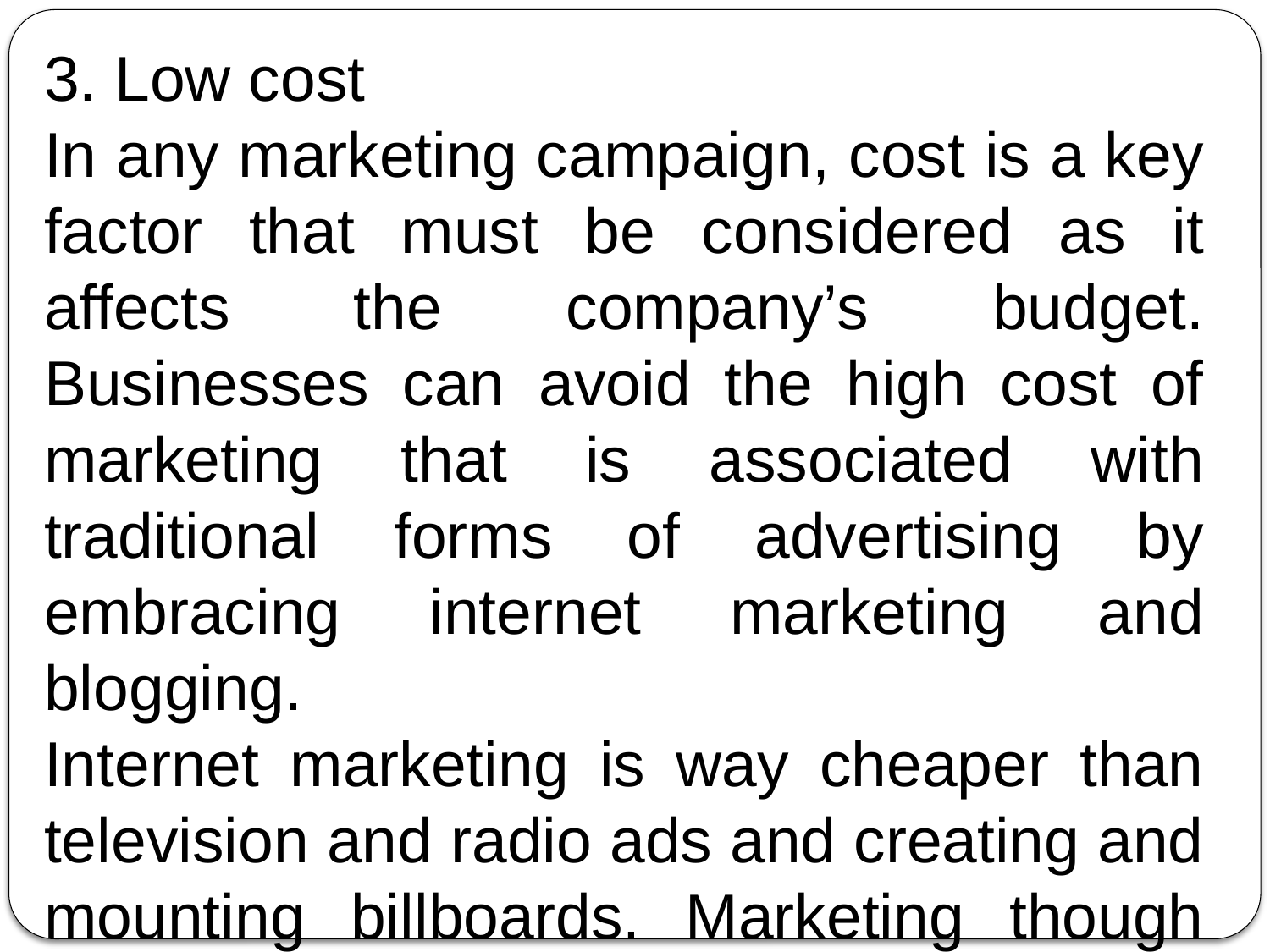

3. Low cost
In any marketing campaign, cost is a key factor that must be considered as it affects the company’s budget. Businesses can avoid the high cost of marketing that is associated with traditional forms of advertising by embracing internet marketing and blogging.
Internet marketing is way cheaper than television and radio ads and creating and mounting billboards. Marketing though your blog is one of the ways you can sell effectively online.